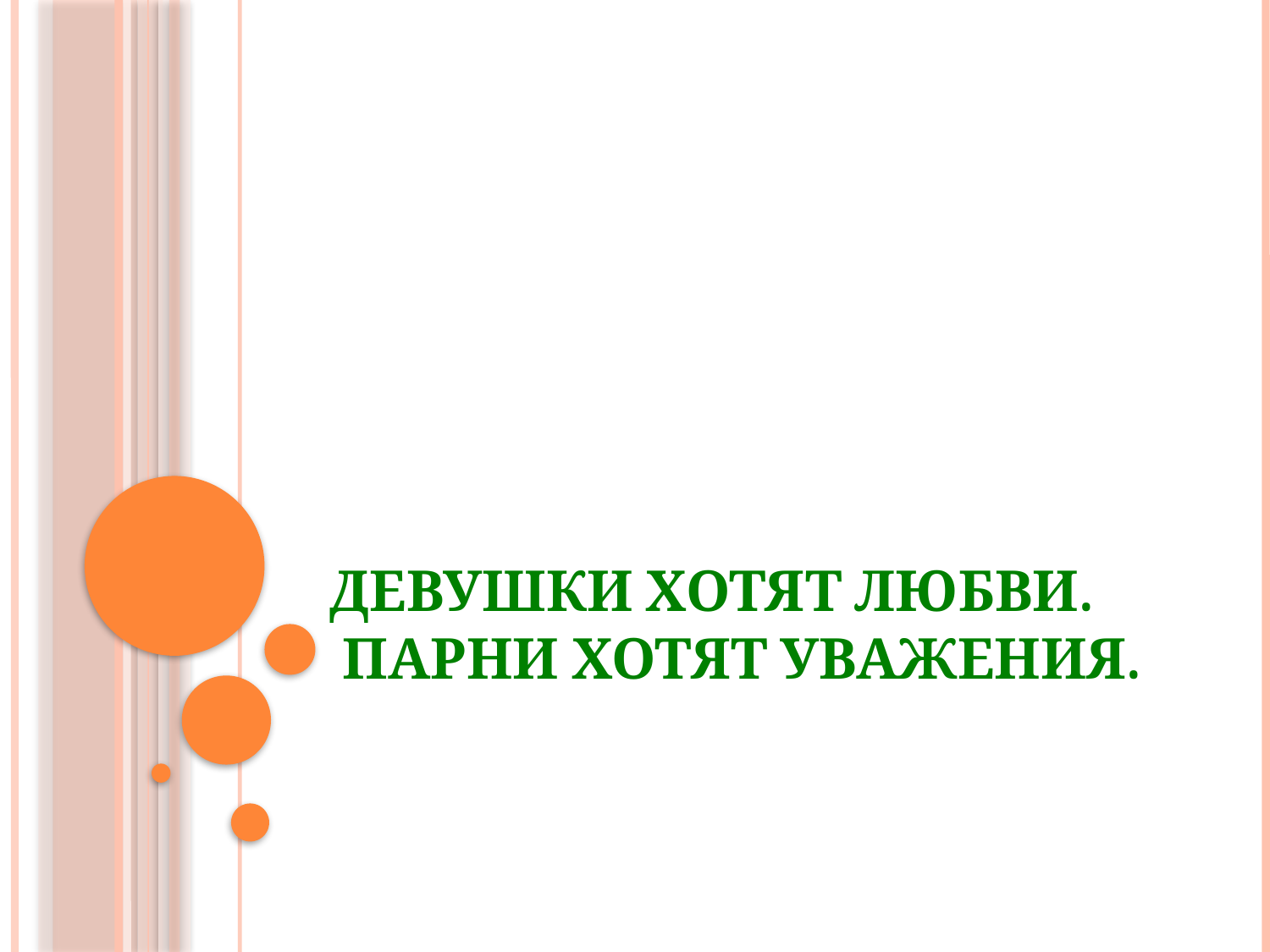

# Девушки хотят любви. Парни хотят уважения.